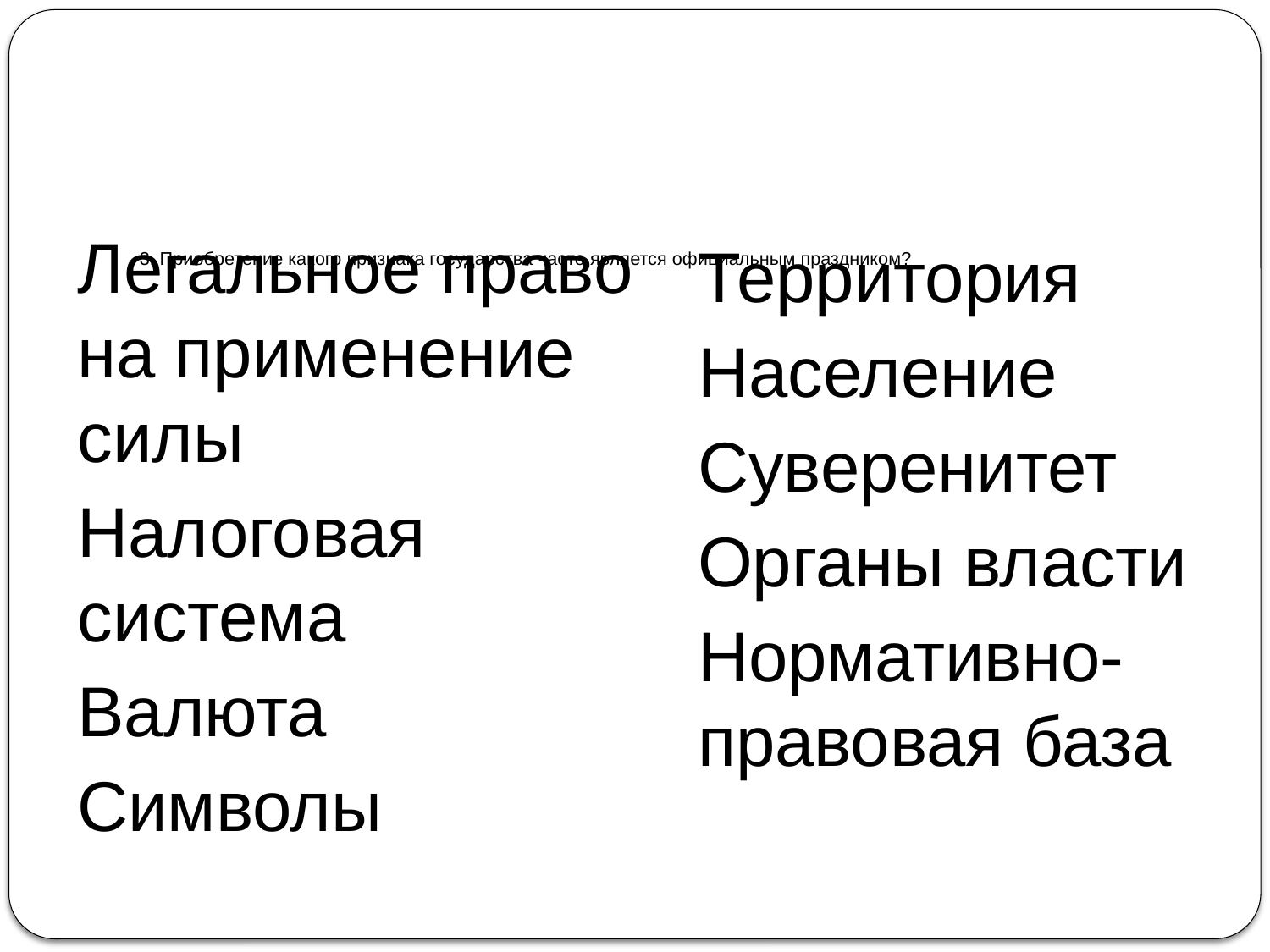

# 3. Приобретение какого признака государства часто является официальным праздником?
Легальное право на применение силы
Налоговая система
Валюта
Символы
Территория
Население
Суверенитет
Органы власти
Нормативно-правовая база